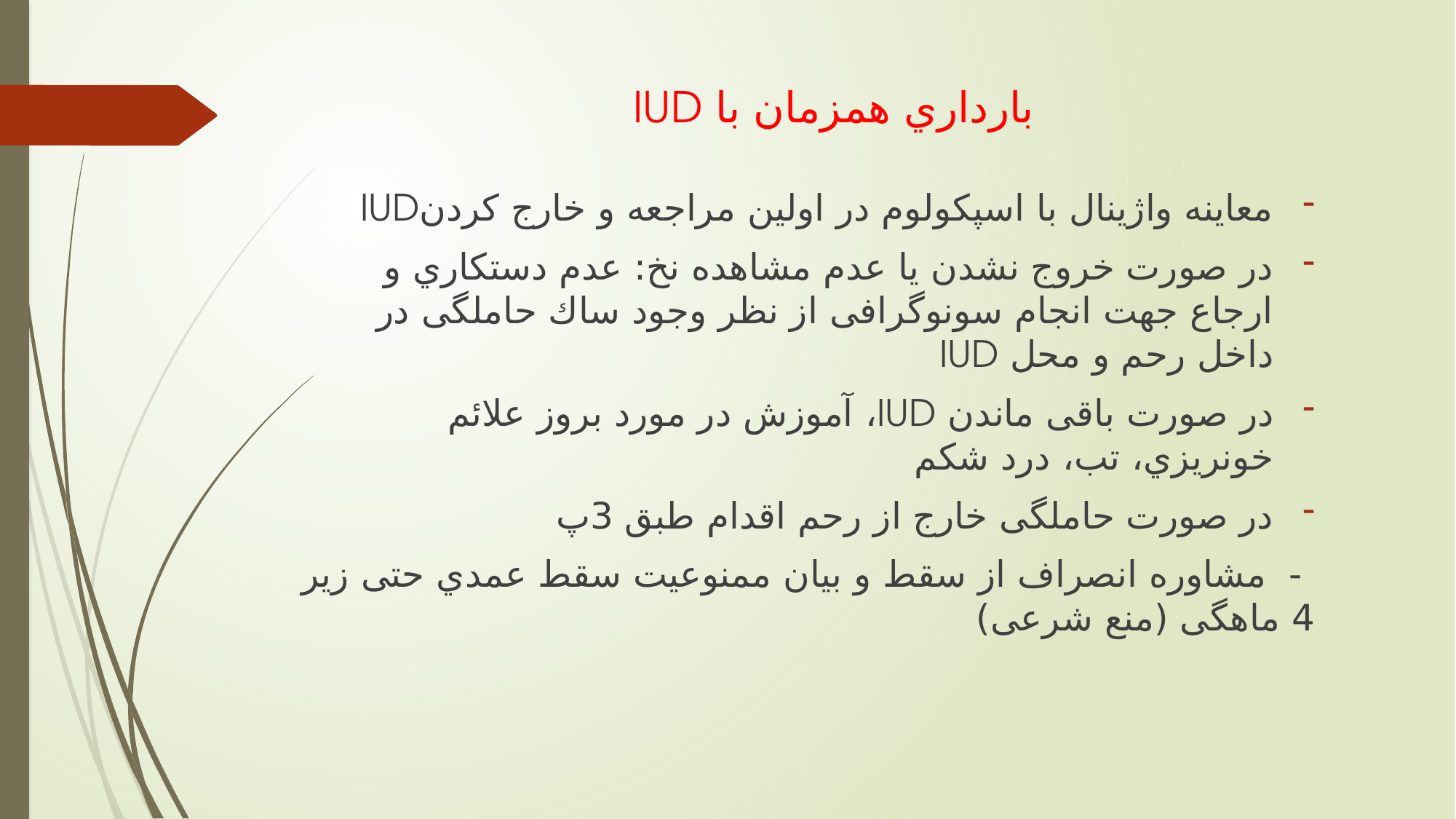

# بارداري همزمان با IUD
معاينه واژينال با اسپكولوم در اولین مراجعه و خارج كردنIUD
در صورت خروج نشدن يا عدم مشاهده نخ: عدم دستكاري و ارجاع جهت انجام سونوگرافی از نظر وجود ساك حاملگی در داخل رحم و محل IUD
در صورت باقی ماندن IUD، آموزش در مورد بروز علائم خونريزي، تب، درد شكم
در صورت حاملگی خارج از رحم اقدام طبق 3پ
 -  مشاوره انصراف از سقط و بیان ممنوعیت سقط عمدي حتی زير 4 ماهگی (منع شرعی)